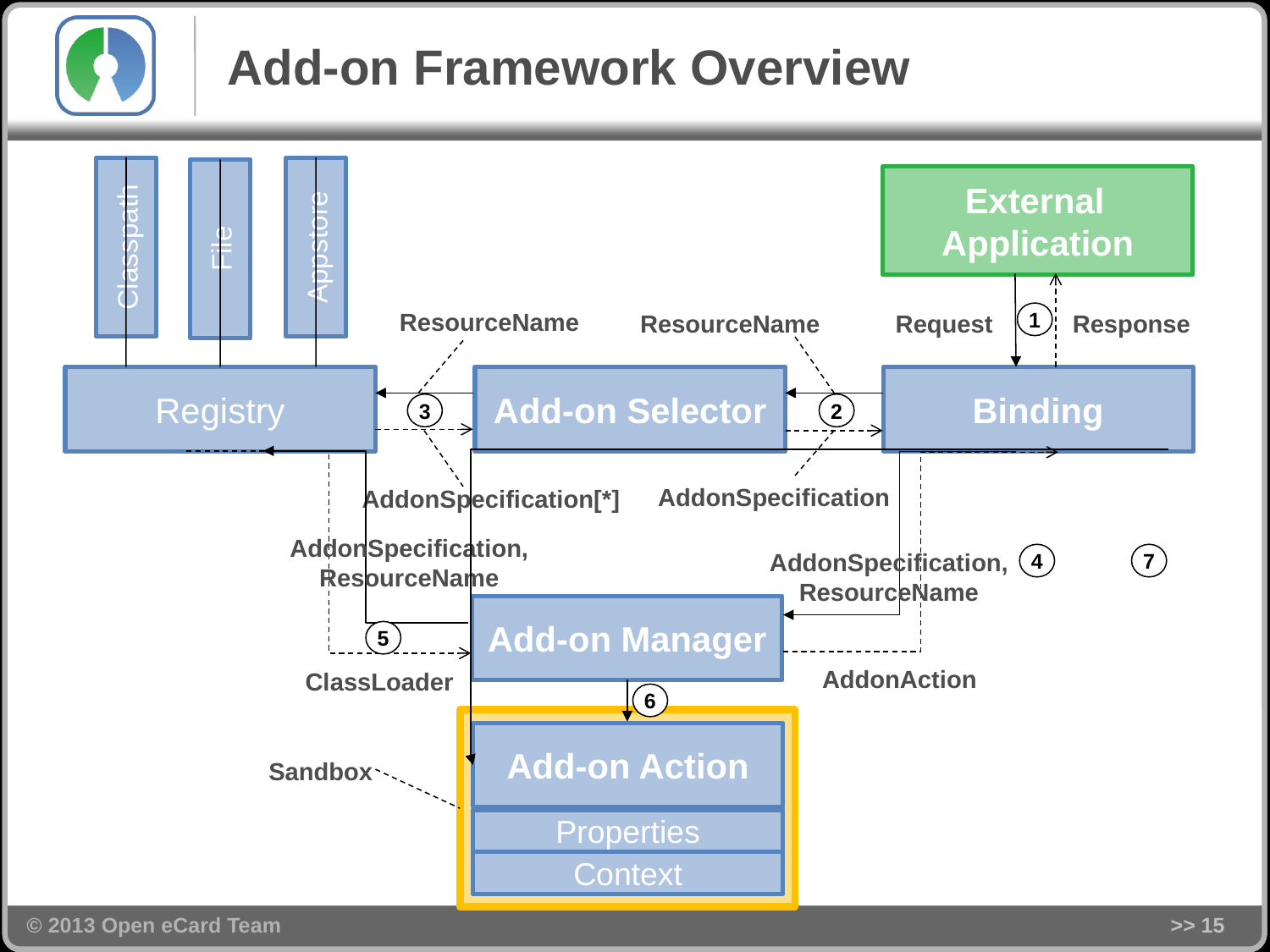

# Add-on Framework Overview
External
Application
Appstore
Classpath
File
ResourceName
ResourceName
Request
Response
1
Registry
Add-on Selector
Binding
3
2
AddonSpecification
AddonSpecification[*]
AddonSpecification,
ResourceName
AddonSpecification,
ResourceName
4
7
Add-on Manager
5
AddonAction
ClassLoader
6

Add-on Action
Properties
Context
Sandbox
>> 15